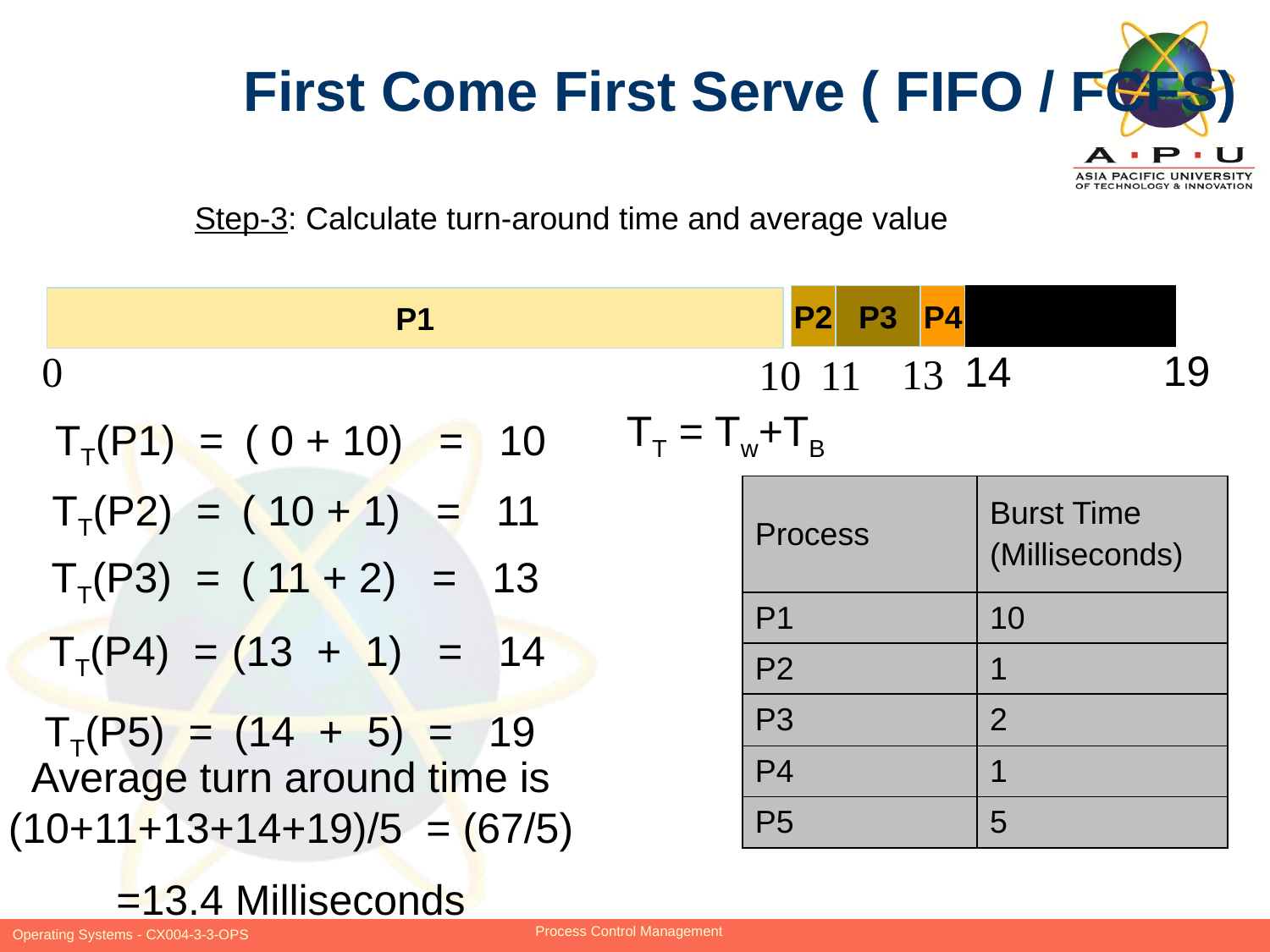

First Come First Serve ( FIFO / FCFS)
Step-3: Calculate turn-around time and average value

P2
P3
P4
P5
P1
19
14
0
13
10
11
TT = Tw+TB
TT(P1)  =   ( 0 + 10)   =   10
| Process | Burst Time (Milliseconds) |
| --- | --- |
| P1 | 10 |
| P2 | 1 |
| P3 | 2 |
| P4 | 1 |
| P5 | 5 |
TT(P2)  =   ( 10 + 1)   =   11

    TT(P3)  =   ( 11 + 2)   =   13

TT(P4)  =  (13  +  1)   =   14
TT(P5)  =   (14  +  5)  =   19
Average turn around time is (10+11+13+14+19)/5  = (67/5)
=13.4 Milliseconds
Slide 7 of 18